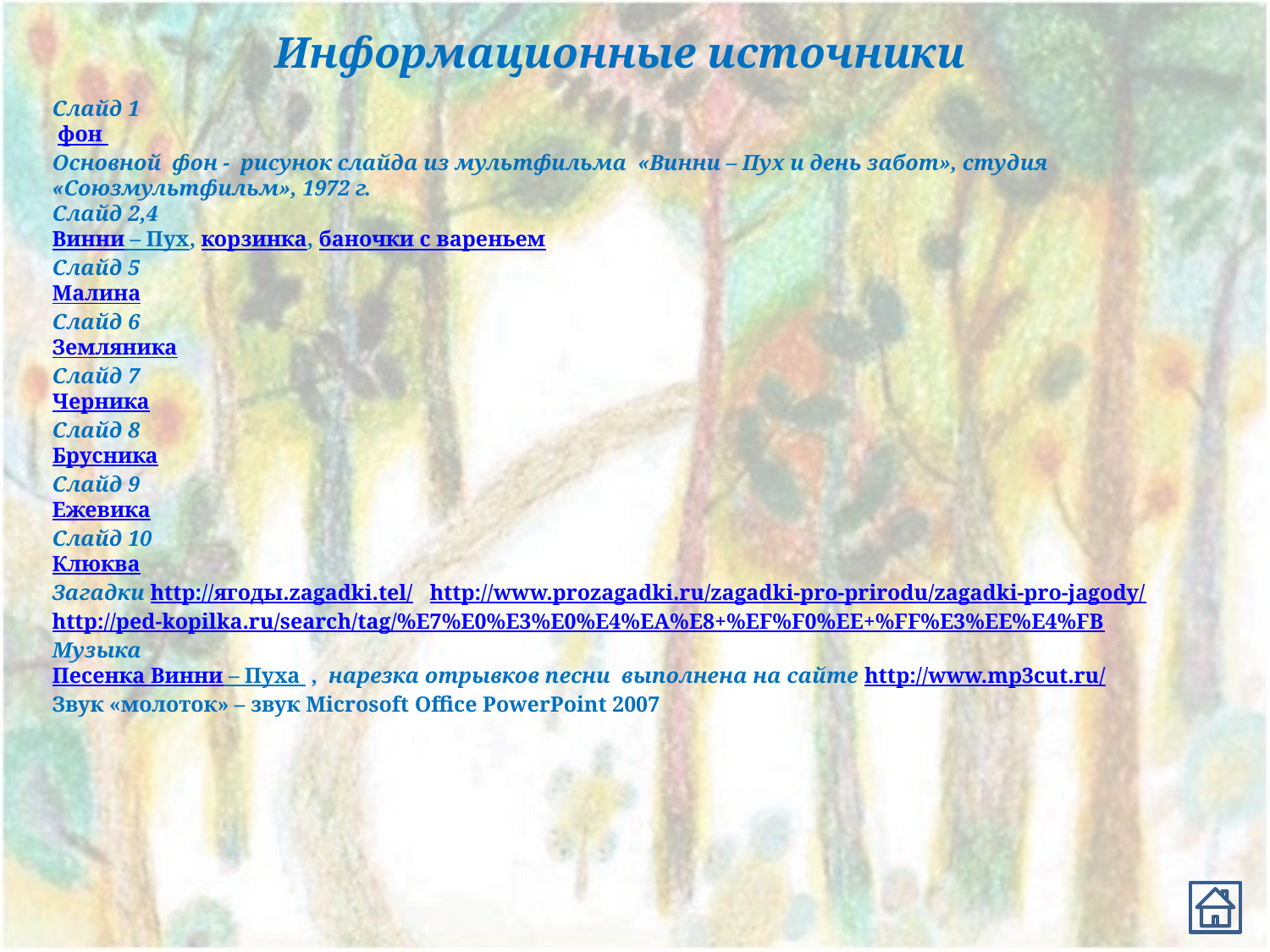

Информационные источники
Слайд 1
 фон
Основной  фон -  рисунок слайда из мультфильма  «Винни – Пух и день забот», студия «Союзмультфильм», 1972 г.
Слайд 2,4
Винни – Пух, корзинка, баночки с вареньем
Слайд 5
Малина
Слайд 6
Земляника
Слайд 7
Черника
Слайд 8
Брусника
Слайд 9
Ежевика
Слайд 10
Клюква
Загадки http://ягоды.zagadki.tel/   http://www.prozagadki.ru/zagadki-pro-prirodu/zagadki-pro-jagody/ http://ped-kopilka.ru/search/tag/%E7%E0%E3%E0%E4%EA%E8+%EF%F0%EE+%FF%E3%EE%E4%FB
Музыка
Песенка Винни – Пуха  ,  нарезка отрывков песни  выполнена на сайте http://www.mp3cut.ru/
Звук «молоток» – звук Microsoft Office PowerPoint 2007